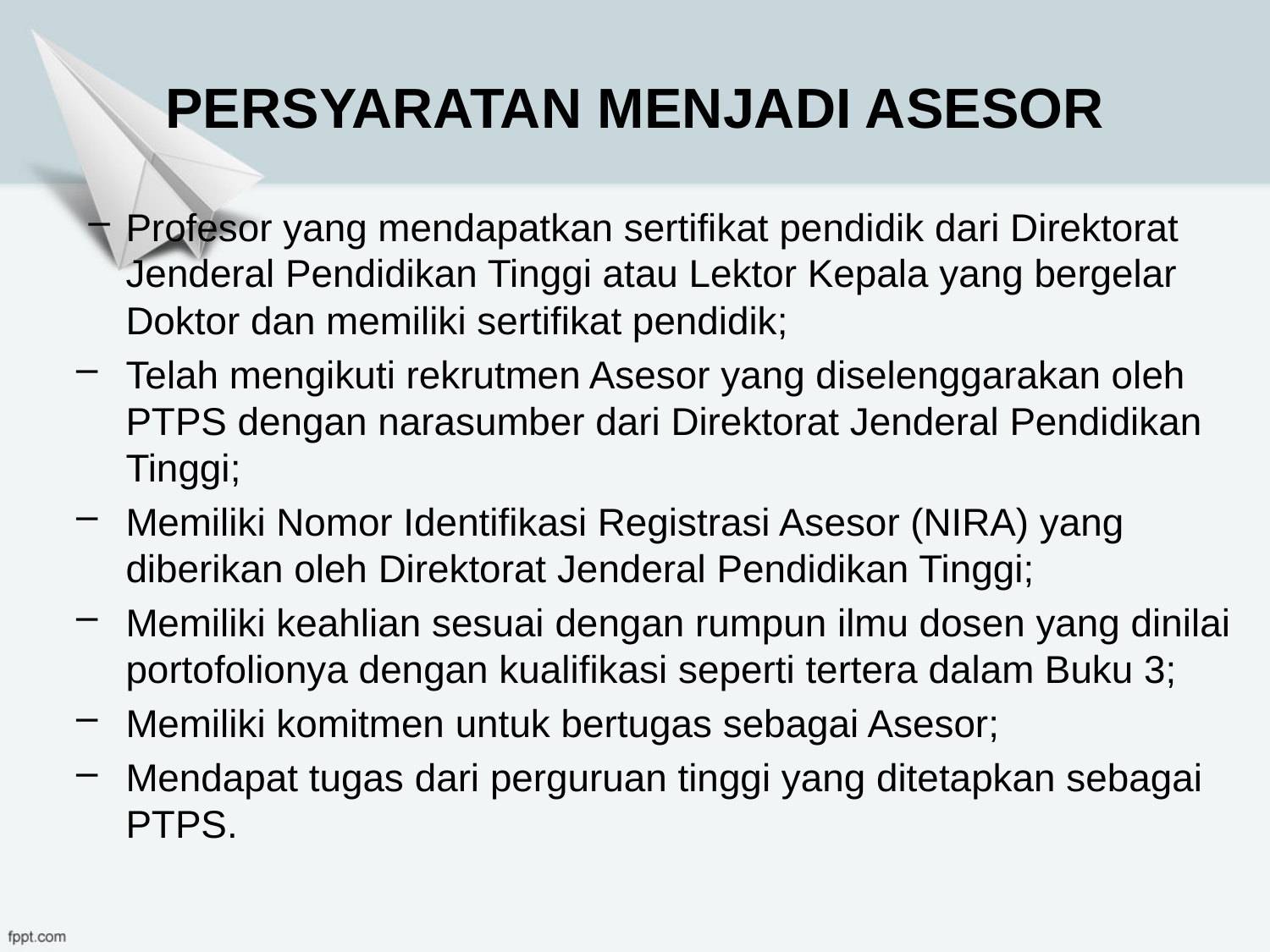

# PERSYARATAN MENJADI ASESOR
Profesor yang mendapatkan sertifikat pendidik dari Direktorat Jenderal Pendidikan Tinggi atau Lektor Kepala yang bergelar Doktor dan memiliki sertifikat pendidik;
Telah mengikuti rekrutmen Asesor yang diselenggarakan oleh PTPS dengan narasumber dari Direktorat Jenderal Pendidikan Tinggi;
Memiliki Nomor Identifikasi Registrasi Asesor (NIRA) yang diberikan oleh Direktorat Jenderal Pendidikan Tinggi;
Memiliki keahlian sesuai dengan rumpun ilmu dosen yang dinilai portofolionya dengan kualifikasi seperti tertera dalam Buku 3;
Memiliki komitmen untuk bertugas sebagai Asesor;
Mendapat tugas dari perguruan tinggi yang ditetapkan sebagai PTPS.